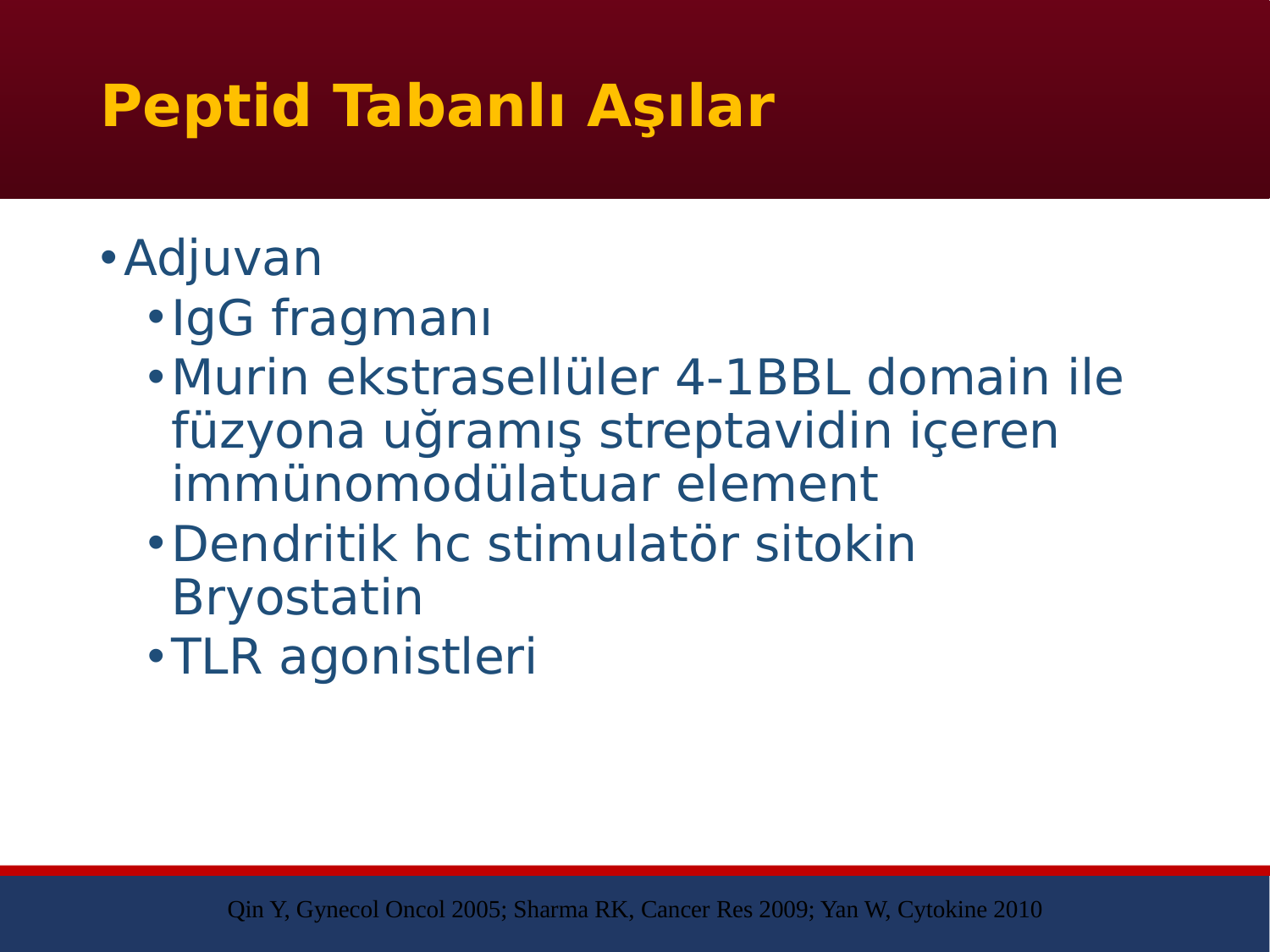

# Peptid Tabanlı Aşılar
Adjuvan
IgG fragmanı
Murin ekstrasellüler 4-1BBL domain ile füzyona uğramış streptavidin içeren immünomodülatuar element
Dendritik hc stimulatör sitokin Bryostatin
TLR agonistleri
Qin Y, Gynecol Oncol 2005; Sharma RK, Cancer Res 2009; Yan W, Cytokine 2010